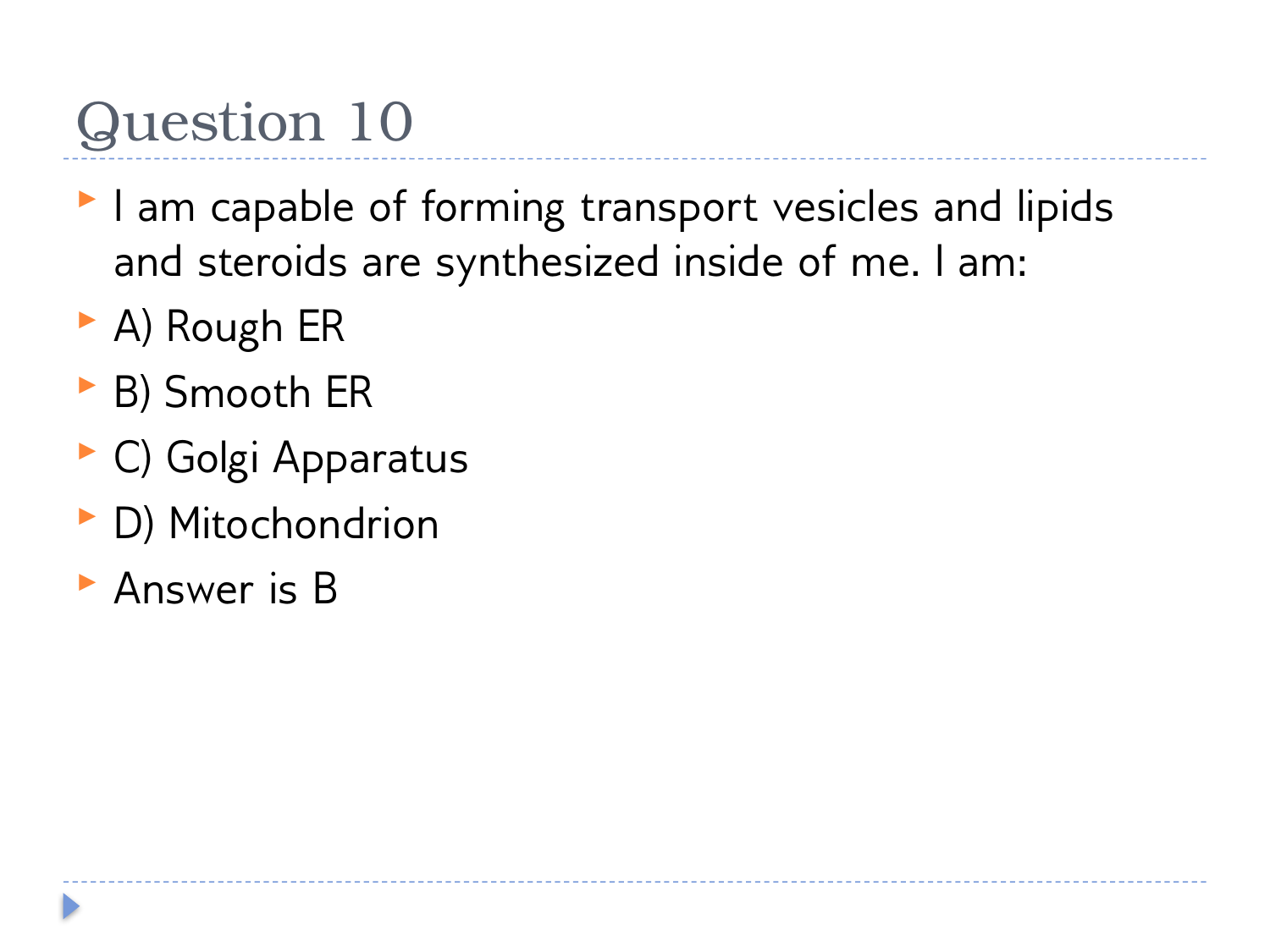

# Question 10
I am capable of forming transport vesicles and lipids and steroids are synthesized inside of me. I am:
A) Rough ER
B) Smooth ER
C) Golgi Apparatus
D) Mitochondrion
Answer is B